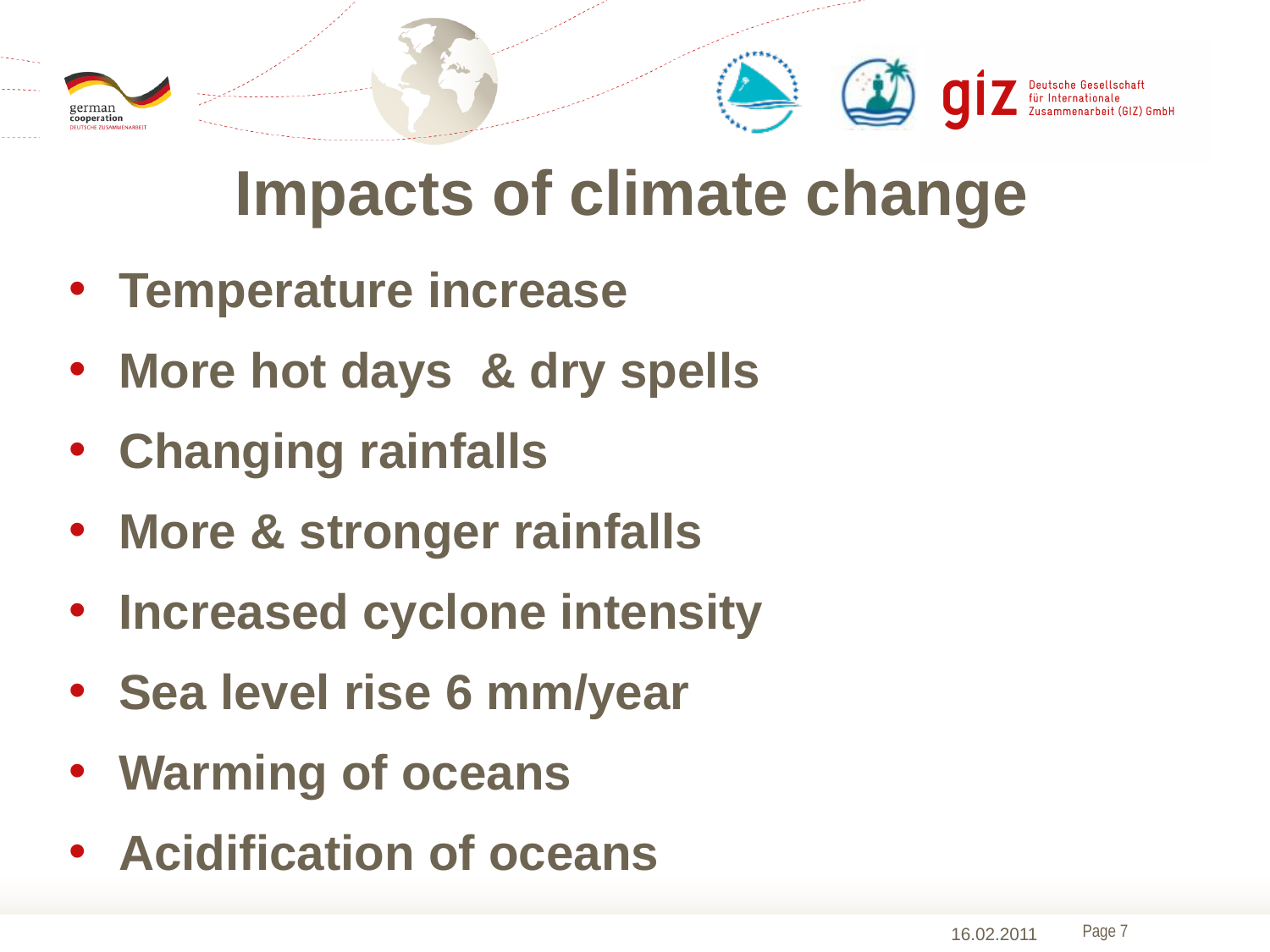

# Impacts of climate change
Temperature increase
More hot days  & dry spells
Changing rainfalls
More & stronger rainfalls
Increased cyclone intensity
Sea level rise 6 mm/year
Warming of oceans
Acidification of oceans
16.02.2011